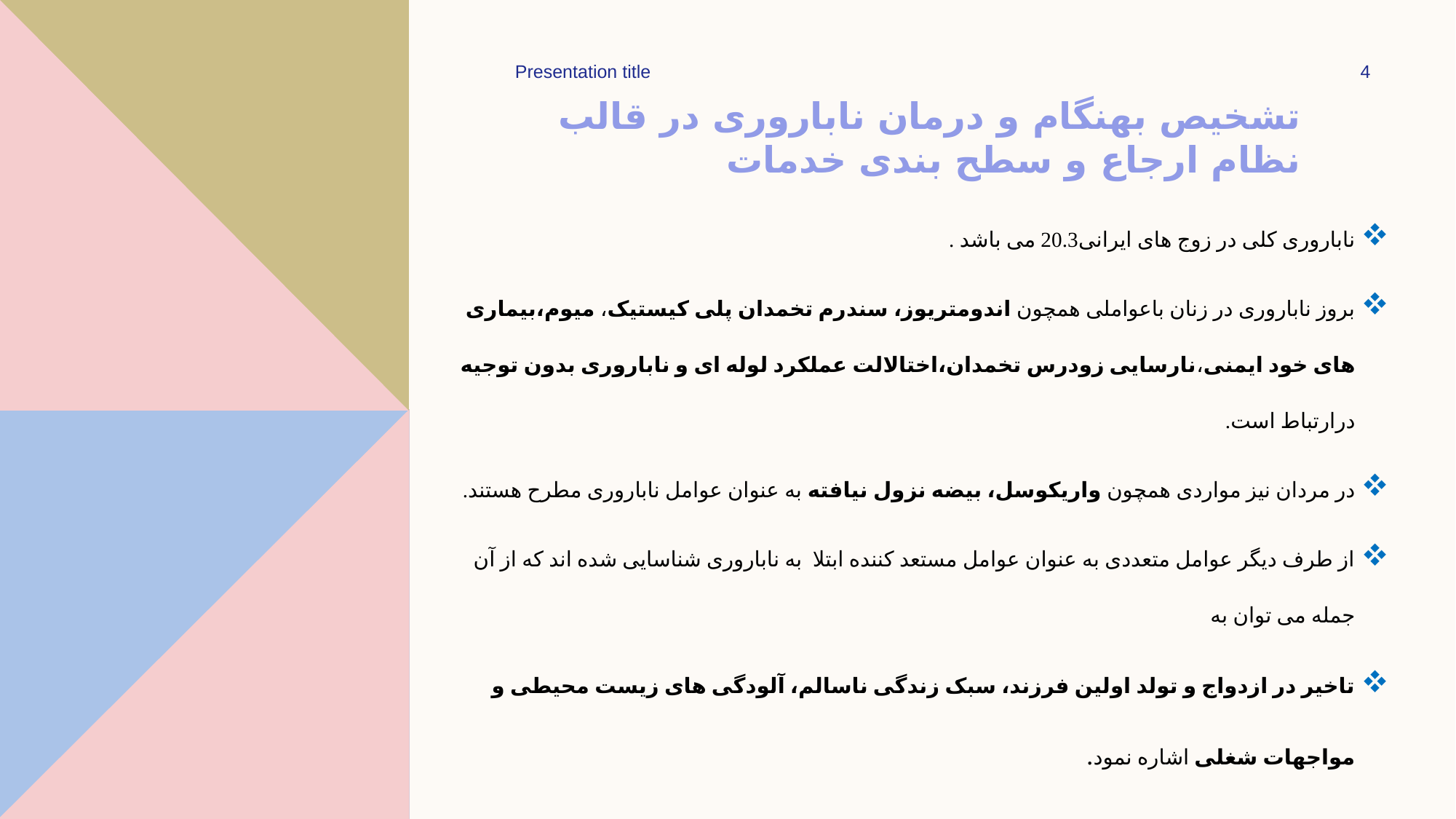

Presentation title
4
# تشخیص بهنگام و درمان ناباروری در قالب نظام ارجاع و سطح بندی خدمات
ناباروری کلی در زوج های ایرانی20.3 می باشد .
بروز ناباروری در زنان باعواملی همچون اندومتریوز، سندرم تخمدان پلی کیستیک، میوم،بیماری های خود ایمنی،نارسایی زودرس تخمدان،اختالالت عملکرد لوله ای و ناباروری بدون توجیه درارتباط است.
در مردان نیز مواردی همچون واریکوسل، بیضه نزول نیافته به عنوان عوامل ناباروری مطرح هستند.
از طرف دیگر عوامل متعددی به عنوان عوامل مستعد کننده ابتلا  به ناباروری شناسایی شده اند که از آن جمله می توان به
تاخیر در ازدواج و تولد اولین فرزند، سبک زندگی ناسالم، آلودگی های زیست محیطی و مواجهات شغلی اشاره نمود.